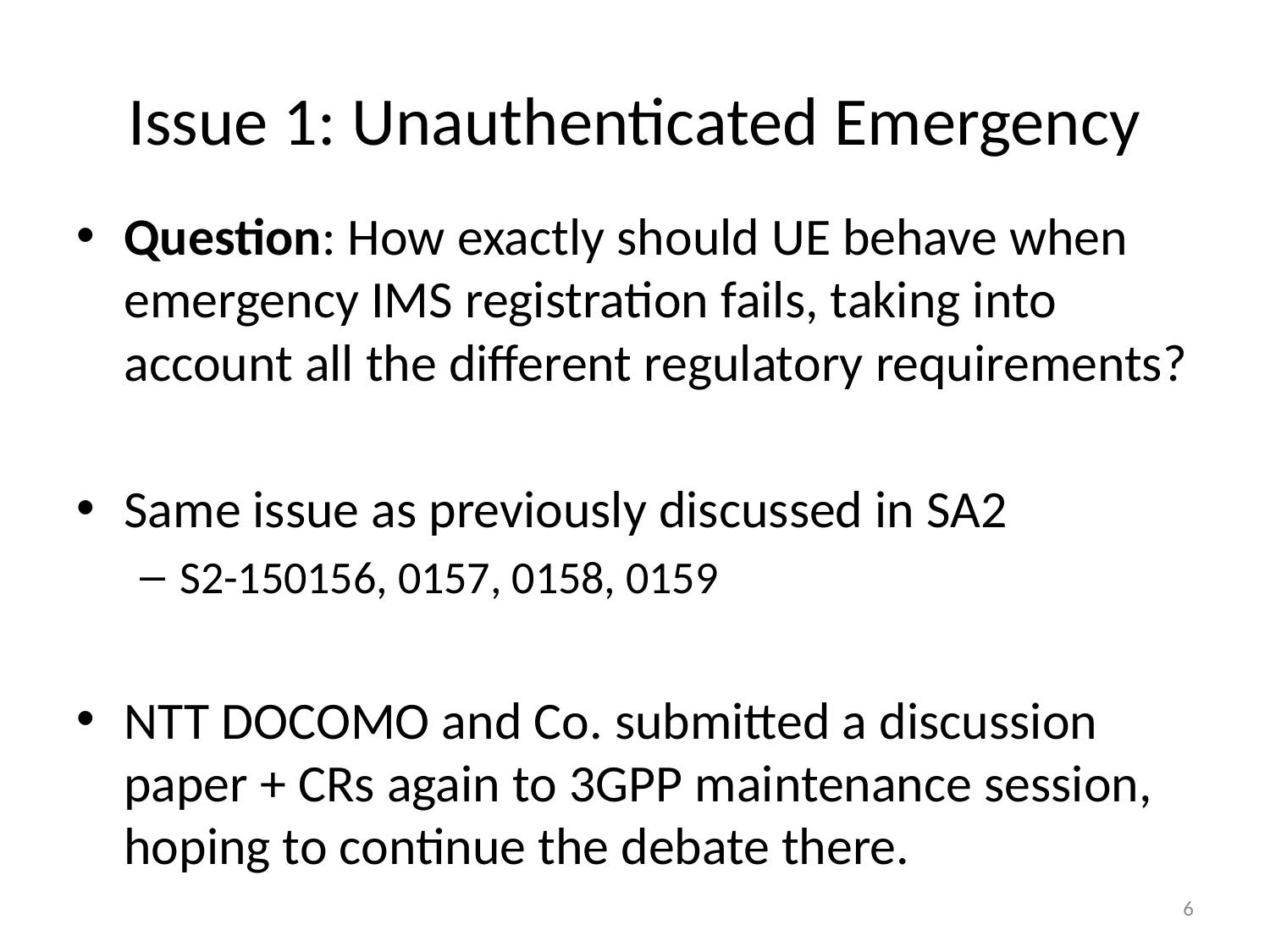

# Issue 1: Unauthenticated Emergency
Question: How exactly should UE behave when emergency IMS registration fails, taking into account all the different regulatory requirements?

Same issue as previously discussed in SA2
S2-150156, 0157, 0158, 0159

NTT DOCOMO and Co. submitted a discussion paper + CRs again to 3GPP maintenance session, hoping to continue the debate there.
6